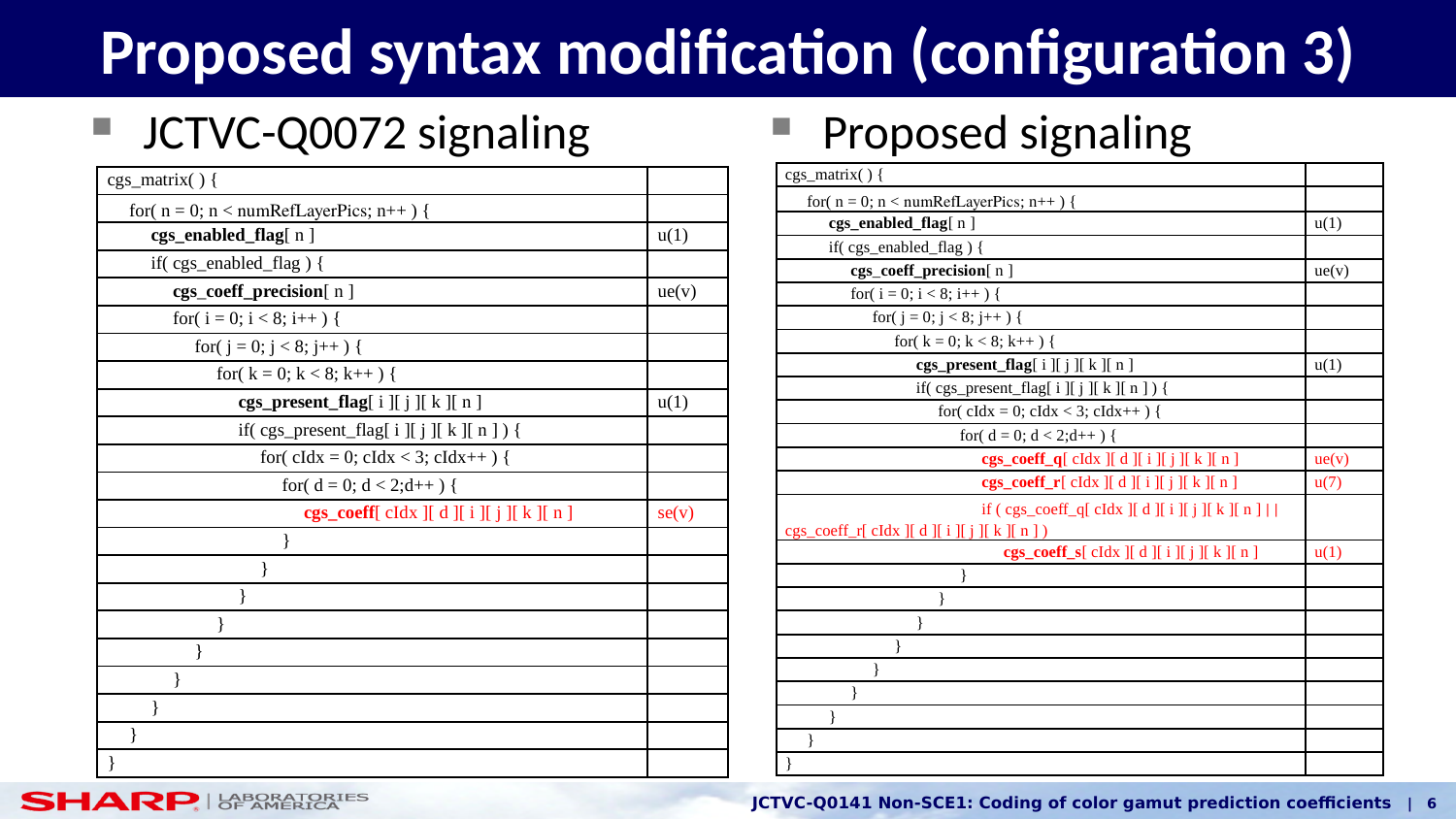

# Proposed syntax modification (configuration 3)
JCTVC-Q0072 signaling
Proposed signaling
| cgs\_matrix( ) { |  |
| --- | --- |
| for( n = 0; n < numRefLayerPics; n++ ) { |  |
| cgs\_enabled\_flag[ n ] | u(1) |
| if( cgs\_enabled\_flag ) { |  |
| cgs\_coeff\_precision[ n ] | ue(v) |
| for( i = 0; i < 8; i++ ) { |  |
| for( j = 0; j < 8; j++ ) { |  |
| for( k = 0; k < 8; k++ ) { |  |
| cgs\_present\_flag[ i ][ j ][ k ][ n ] | u(1) |
| if( cgs\_present\_flag[ i ][ j ][ k ][ n ] ) { |  |
| for( cIdx = 0; cIdx < 3; cIdx++ ) { |  |
| for( d = 0; d < 2;d++ ) { |  |
| cgs\_coeff\_q[ cIdx ][ d ][ i ][ j ][ k ][ n ] | ue(v) |
| cgs\_coeff\_r[ cIdx ][ d ][ i ][ j ][ k ][ n ] | u(7) |
| if ( cgs\_coeff\_q[ cIdx ][ d ][ i ][ j ][ k ][ n ] | | cgs\_coeff\_r[ cIdx ][ d ][ i ][ j ][ k ][ n ] ) |  |
| cgs\_coeff\_s[ cIdx ][ d ][ i ][ j ][ k ][ n ] | u(1) |
| } |  |
| } |  |
| } |  |
| } |  |
| } |  |
| } |  |
| } |  |
| } |  |
| } |  |
| cgs\_matrix( ) { |  |
| --- | --- |
| for( n = 0; n < numRefLayerPics; n++ ) { |  |
| cgs\_enabled\_flag[ n ] | u(1) |
| if( cgs\_enabled\_flag ) { |  |
| cgs\_coeff\_precision[ n ] | ue(v) |
| for( i = 0; i < 8; i++ ) { |  |
| for( j = 0; j < 8; j++ ) { |  |
| for( k = 0; k < 8; k++ ) { |  |
| cgs\_present\_flag[ i ][ j ][ k ][ n ] | u(1) |
| if( cgs\_present\_flag[ i ][ j ][ k ][ n ] ) { |  |
| for( cIdx = 0; cIdx < 3; cIdx++ ) { |  |
| for( d = 0; d < 2;d++ ) { |  |
| cgs\_coeff[ cIdx ][ d ][ i ][ j ][ k ][ n ] | se(v) |
| } |  |
| } |  |
| } |  |
| } |  |
| } |  |
| } |  |
| } |  |
| } |  |
| } |  |